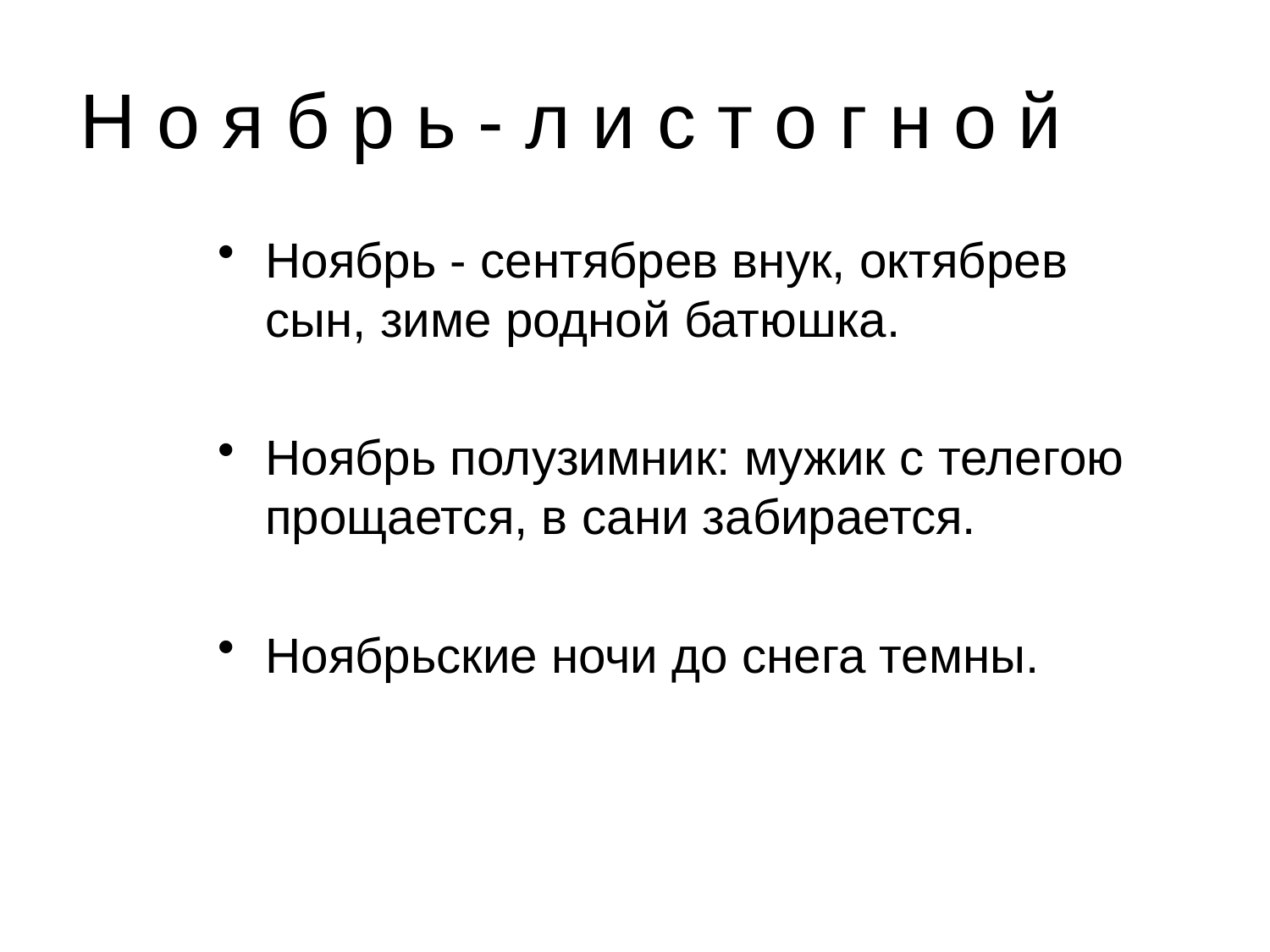

Н о я б р ь - л и с т о г н о й
Ноябрь - сентябрев внук, октябрев сын, зиме родной батюшка.

Ноябрь полузимник: мужик с телегою прощается, в сани забирается.

Ноябрьские ночи до снега темны.